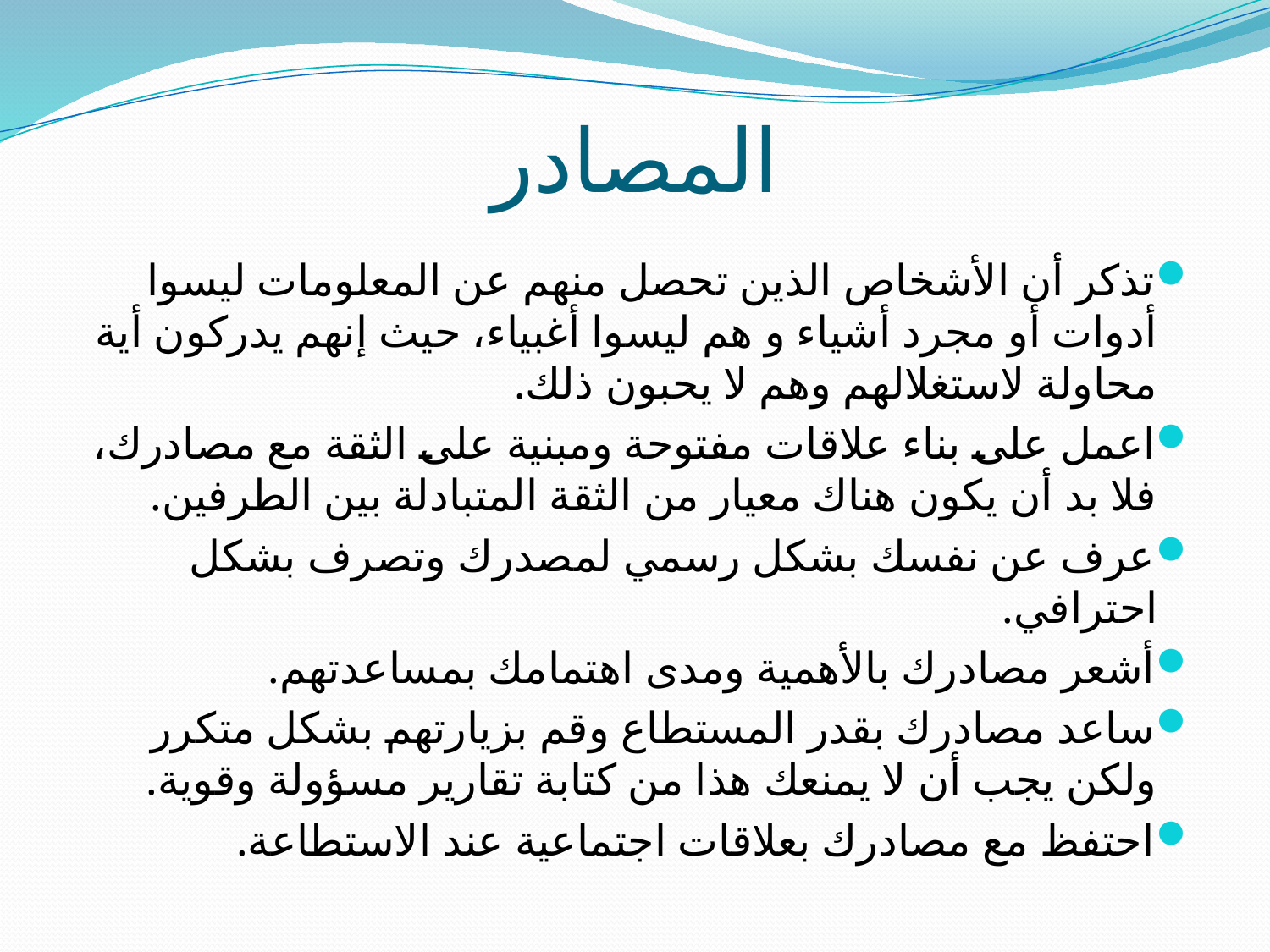

# المصادر
تذكر أن الأشخاص الذين تحصل منهم عن المعلومات ليسوا أدوات أو مجرد أشياء و هم ليسوا أغبياء، حيث إنهم يدركون أية محاولة لاستغلالهم وهم لا يحبون ذلك.
اعمل على بناء علاقات مفتوحة ومبنية على الثقة مع مصادرك، فلا بد أن يكون هناك معيار من الثقة المتبادلة بين الطرفين.
عرف عن نفسك بشكل رسمي لمصدرك وتصرف بشكل احترافي.
أشعر مصادرك بالأهمية ومدى اهتمامك بمساعدتهم.
ساعد مصادرك بقدر المستطاع وقم بزيارتهم بشكل متكرر ولكن يجب أن لا يمنعك هذا من كتابة تقارير مسؤولة وقوية.
احتفظ مع مصادرك بعلاقات اجتماعية عند الاستطاعة.